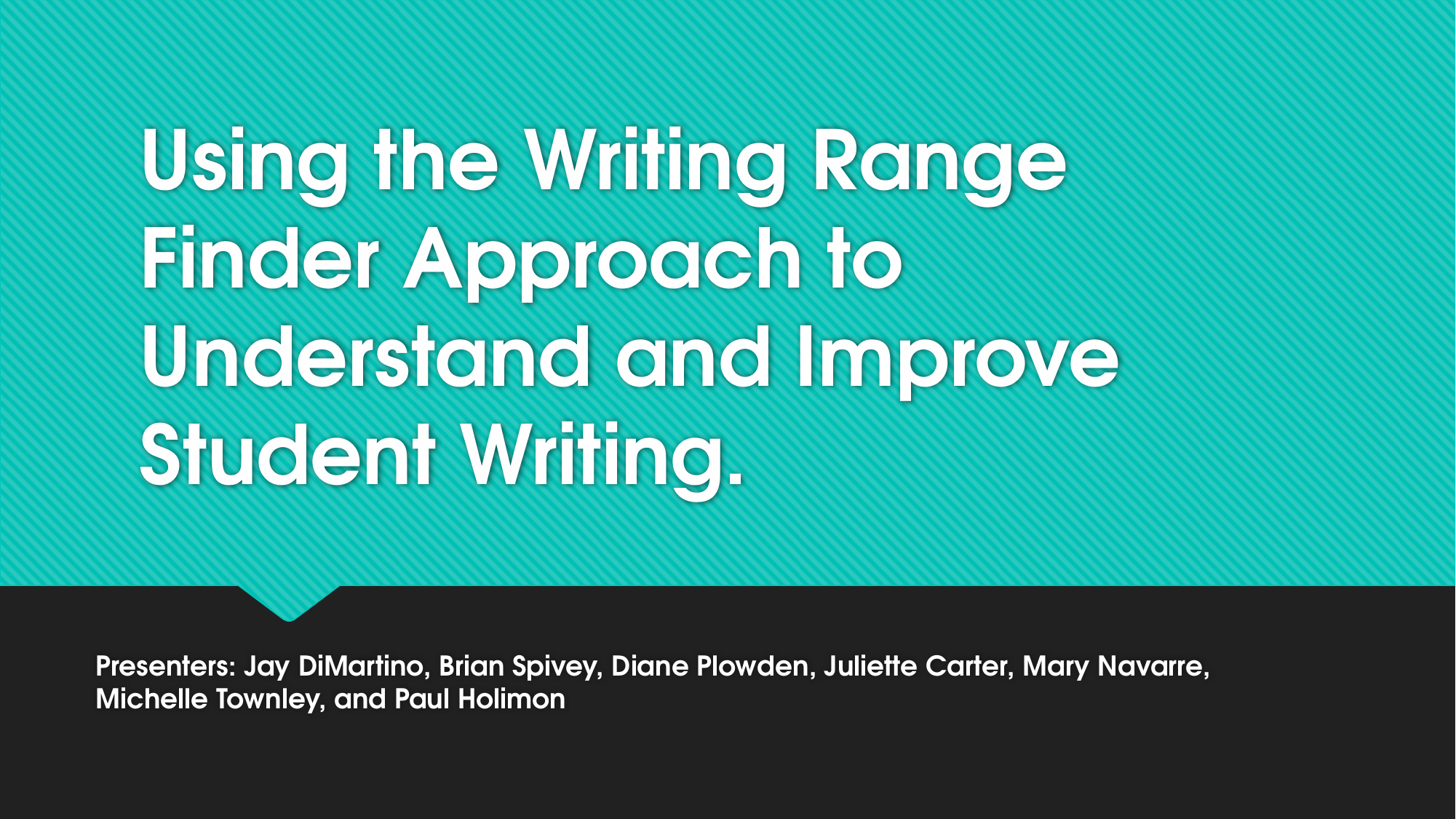

# Using the Writing Range Finder Approach to Understand and Improve Student Writing.
Presenters: Jay DiMartino, Brian Spivey, Diane Plowden, Juliette Carter, Mary Navarre, Michelle Townley, and Paul Holimon